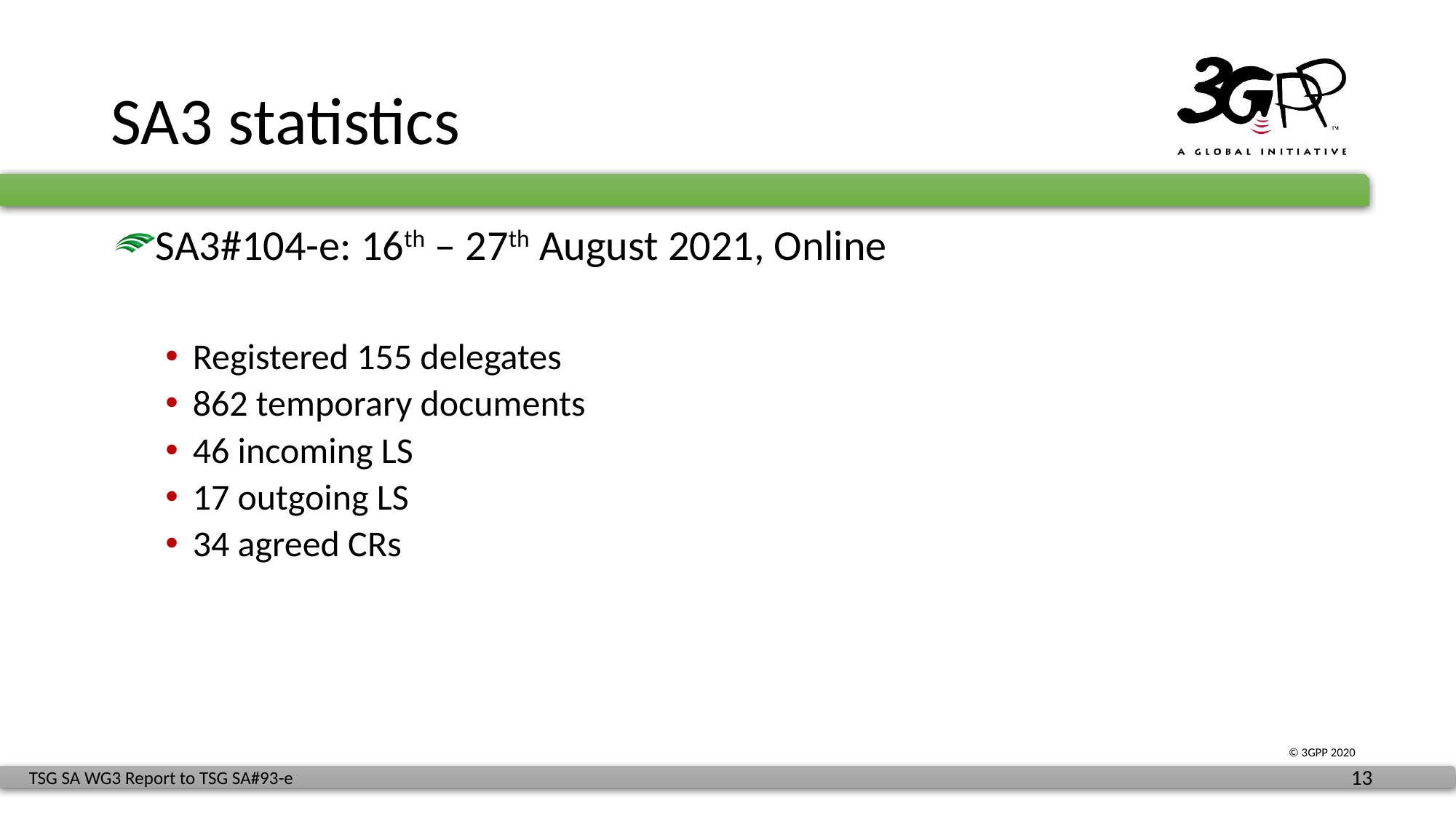

# SA3 statistics
SA3#104-e: 16th – 27th August 2021, Online

Registered 155 delegates
862 temporary documents
46 incoming LS
17 outgoing LS
34 agreed CRs